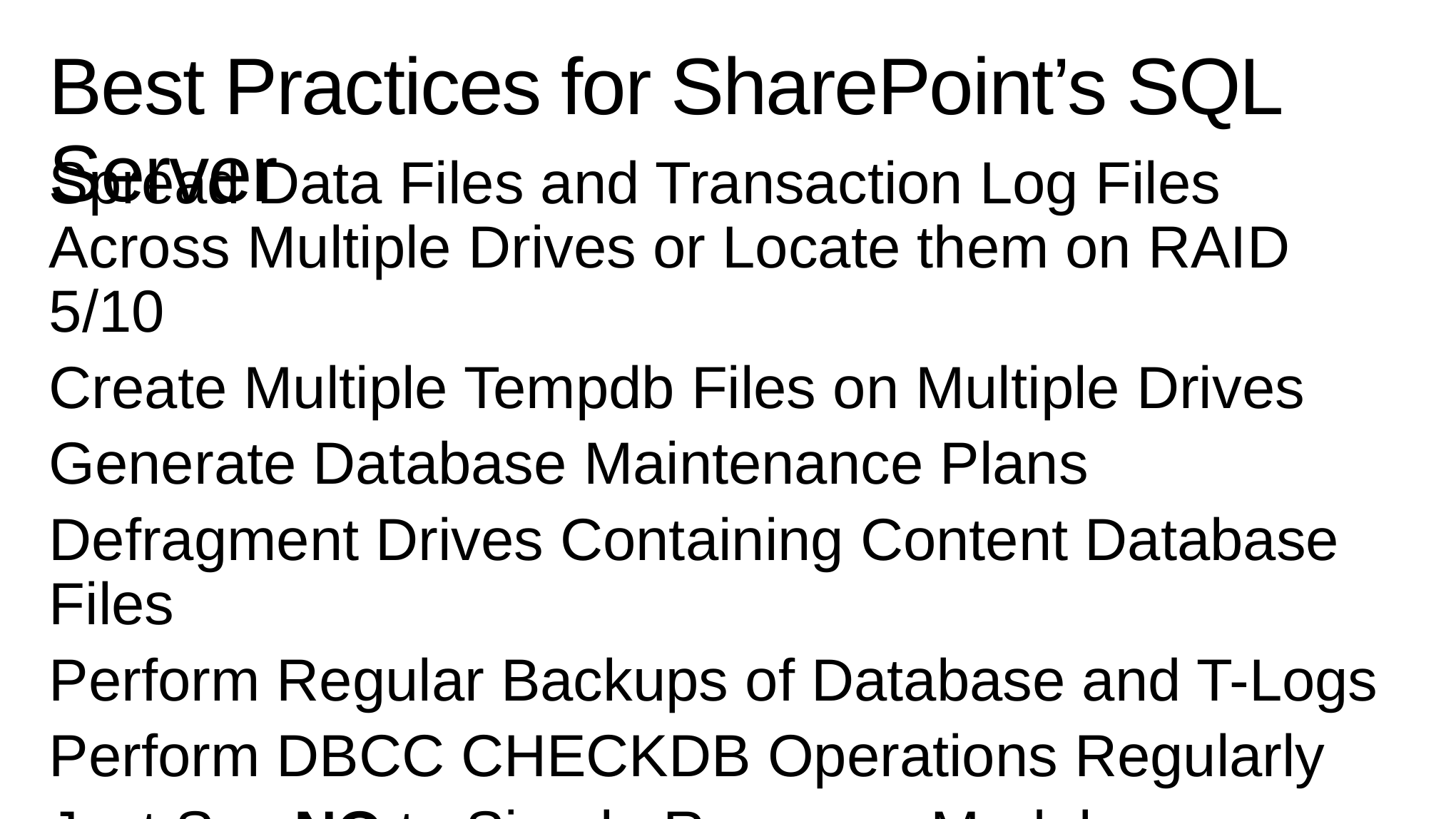

# Best Practices for SharePoint’s SQL Server
Spread Data Files and Transaction Log Files Across Multiple Drives or Locate them on RAID 5/10
Create Multiple Tempdb Files on Multiple Drives
Generate Database Maintenance Plans
Defragment Drives Containing Content Database Files
Perform Regular Backups of Database and T-Logs
Perform DBCC CHECKDB Operations Regularly
Just Say NO to Simple Recovery Model